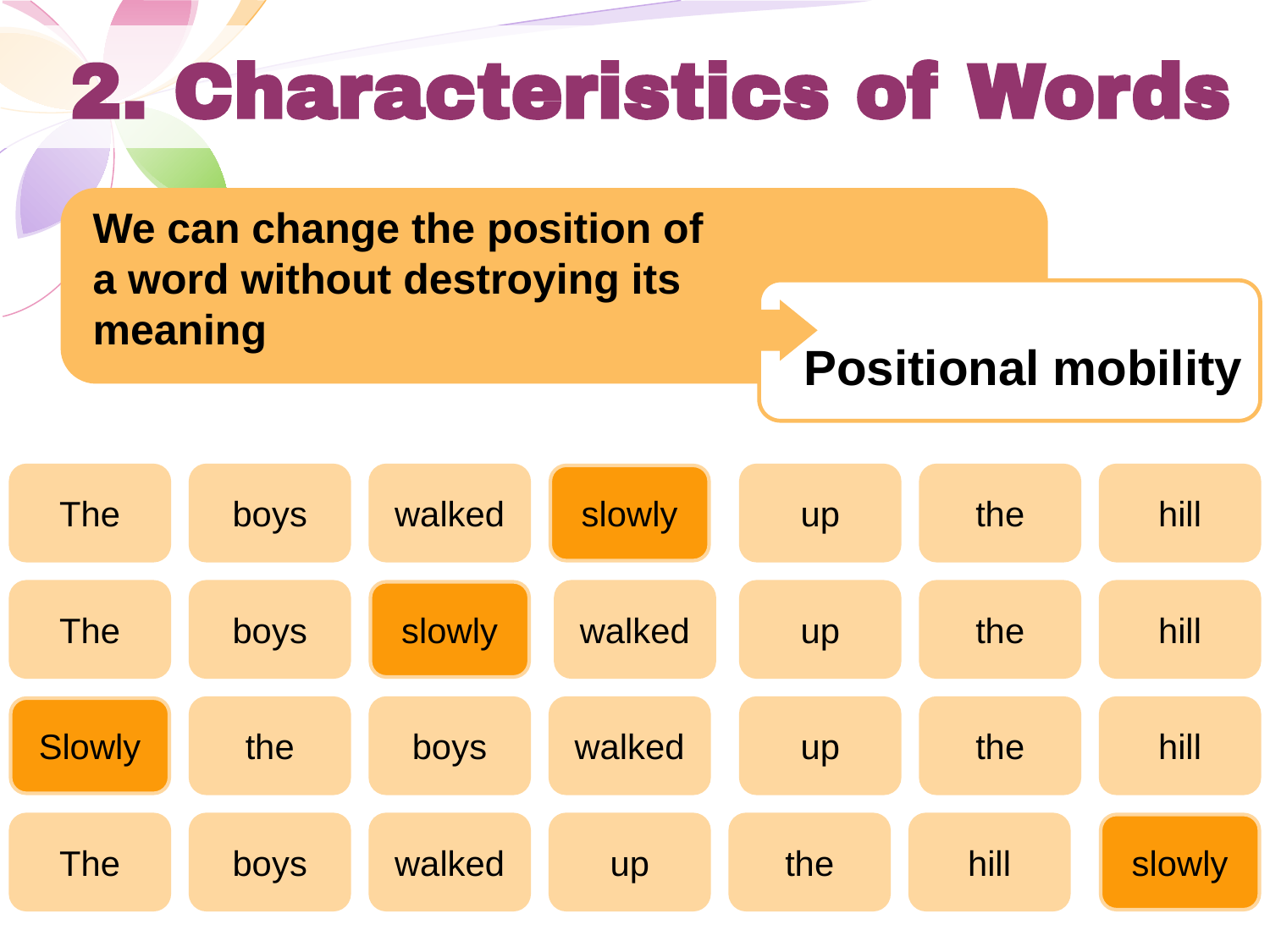

2. Characteristics of Words

We can change the position of a word without destroying its meaning

Positional mobility
The
boys
walked
slowly
up
the
hill
The
boys
slowly
walked
up
the
hill
Slowly
the
boys
walked
up
the
hill
The
boys
walked
up
the
hill
slowly